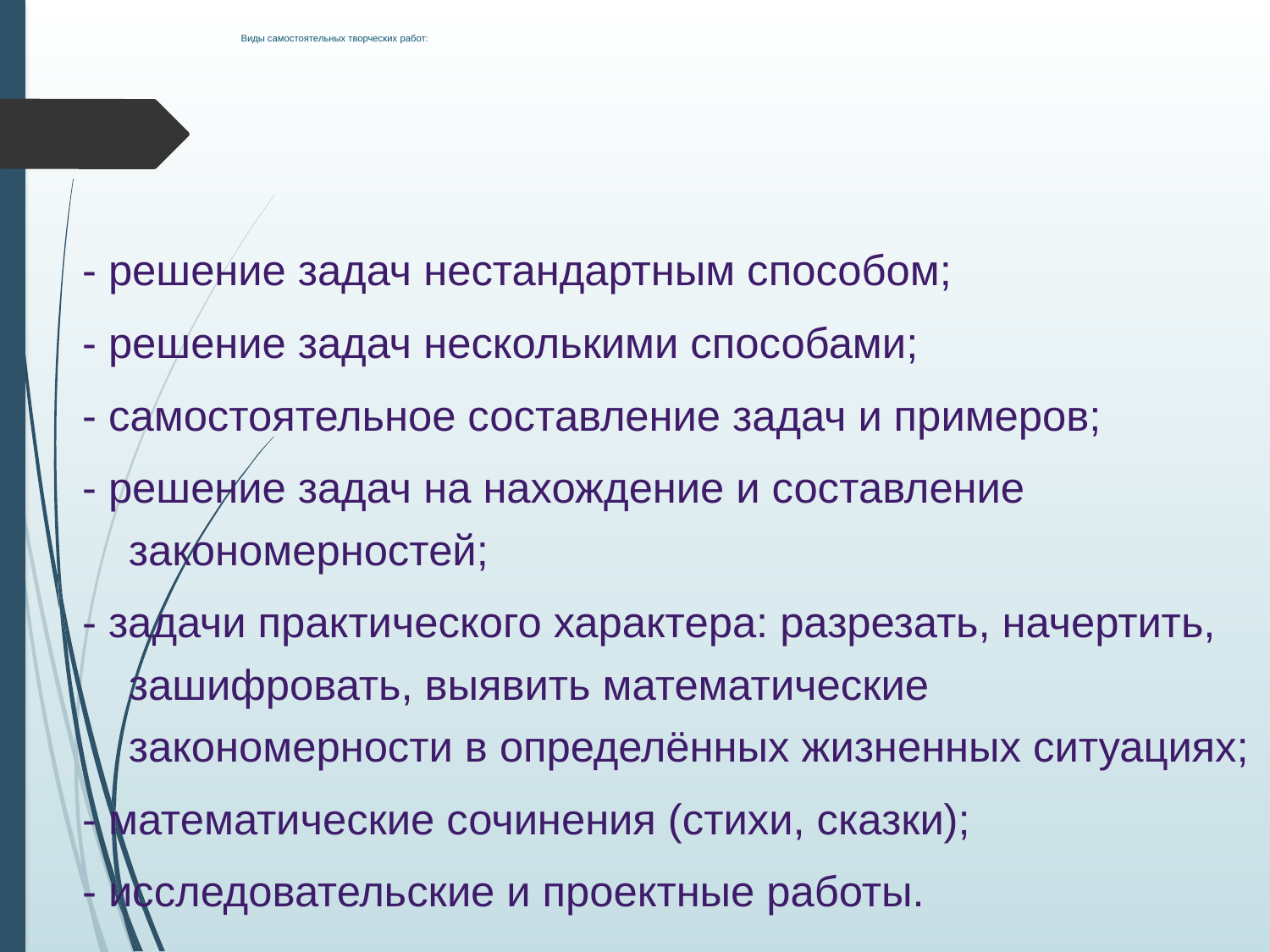

# Виды самостоятельных творческих работ:
- решение задач нестандартным способом;
- решение задач несколькими способами;
- самостоятельное составление задач и примеров;
- решение задач на нахождение и составление закономерностей;
- задачи практического характера: разрезать, начертить, зашифровать, выявить математические закономерности в определённых жизненных ситуациях;
- математические сочинения (стихи, сказки);
- исследовательские и проектные работы.